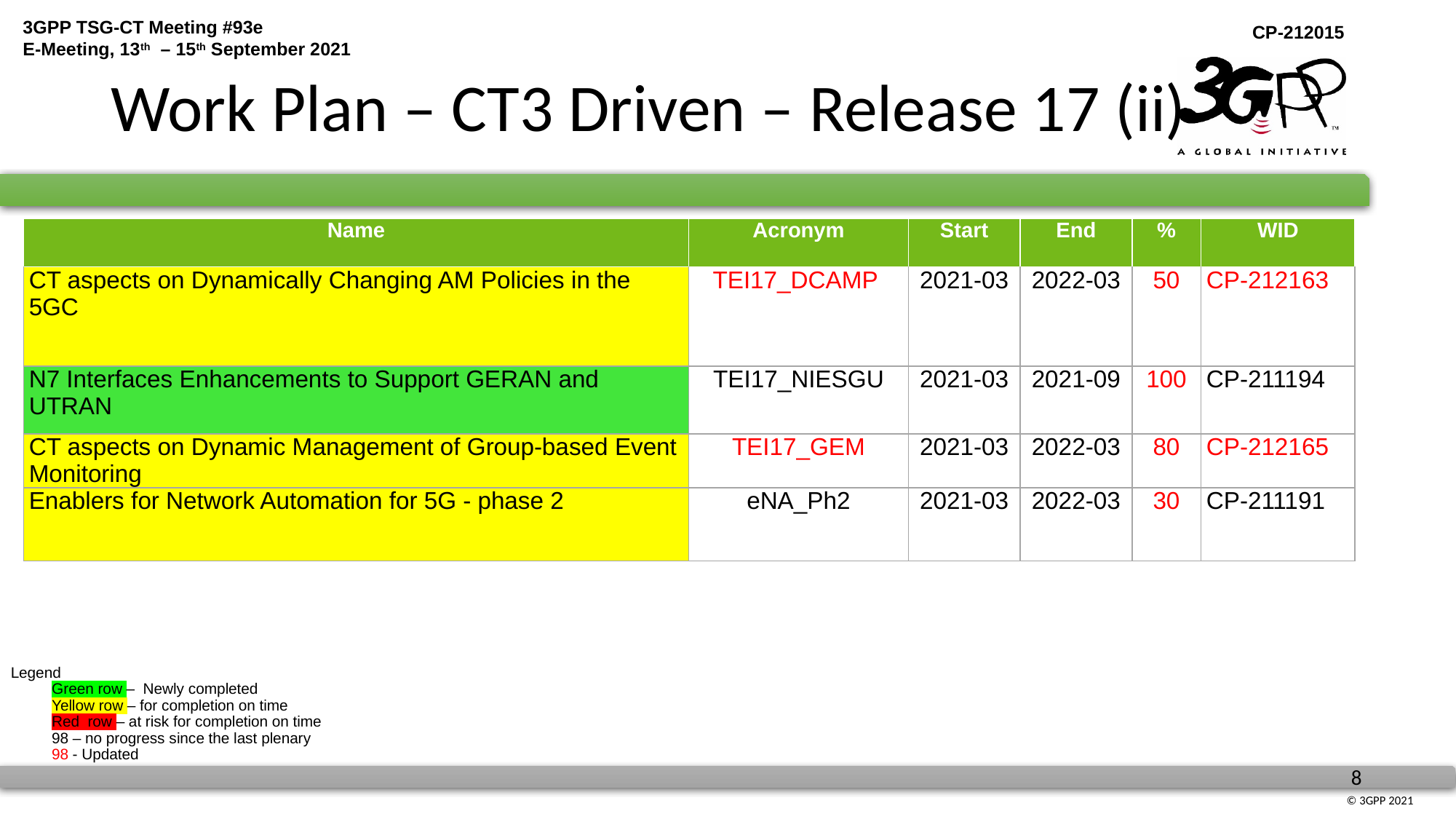

# Work Plan – CT3 Driven – Release 17 (ii)
| Name | Acronym | Start | End | % | WID |
| --- | --- | --- | --- | --- | --- |
| CT aspects on Dynamically Changing AM Policies in the 5GC | TEI17\_DCAMP | 2021-03 | 2022-03 | 50 | CP-212163 |
| N7 Interfaces Enhancements to Support GERAN and UTRAN | TEI17\_NIESGU | 2021-03 | 2021-09 | 100 | CP-211194 |
| CT aspects on Dynamic Management of Group-based Event Monitoring | TEI17\_GEM | 2021-03 | 2022-03 | 80 | CP-212165 |
| Enablers for Network Automation for 5G - phase 2 | eNA\_Ph2 | 2021-03 | 2022-03 | 30 | CP-211191 |
Legend
Green row –  Newly completed
	Yellow row – for completion on time
Red  row – at risk for completion on time
	98 – no progress since the last plenary
	98 - Updated